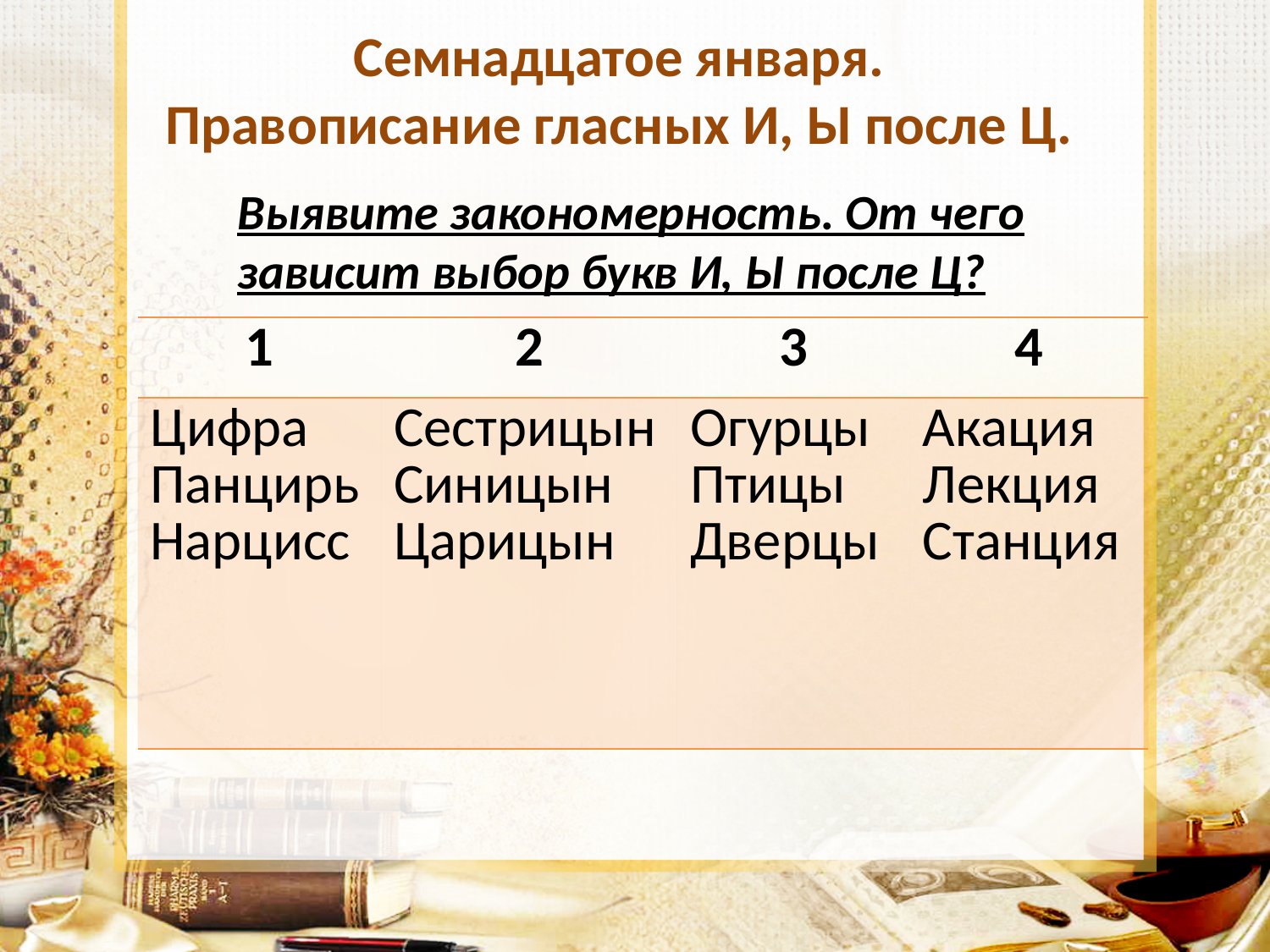

Семнадцатое января.
Правописание гласных И, Ы после Ц.
Выявите закономерность. От чего зависит выбор букв И, Ы после Ц?
| 1 | 2 | 3 | 4 |
| --- | --- | --- | --- |
| Цифра Панцирь Нарцисс | Сестрицын Синицын Царицын | Огурцы Птицы Дверцы | Акация Лекция Станция |